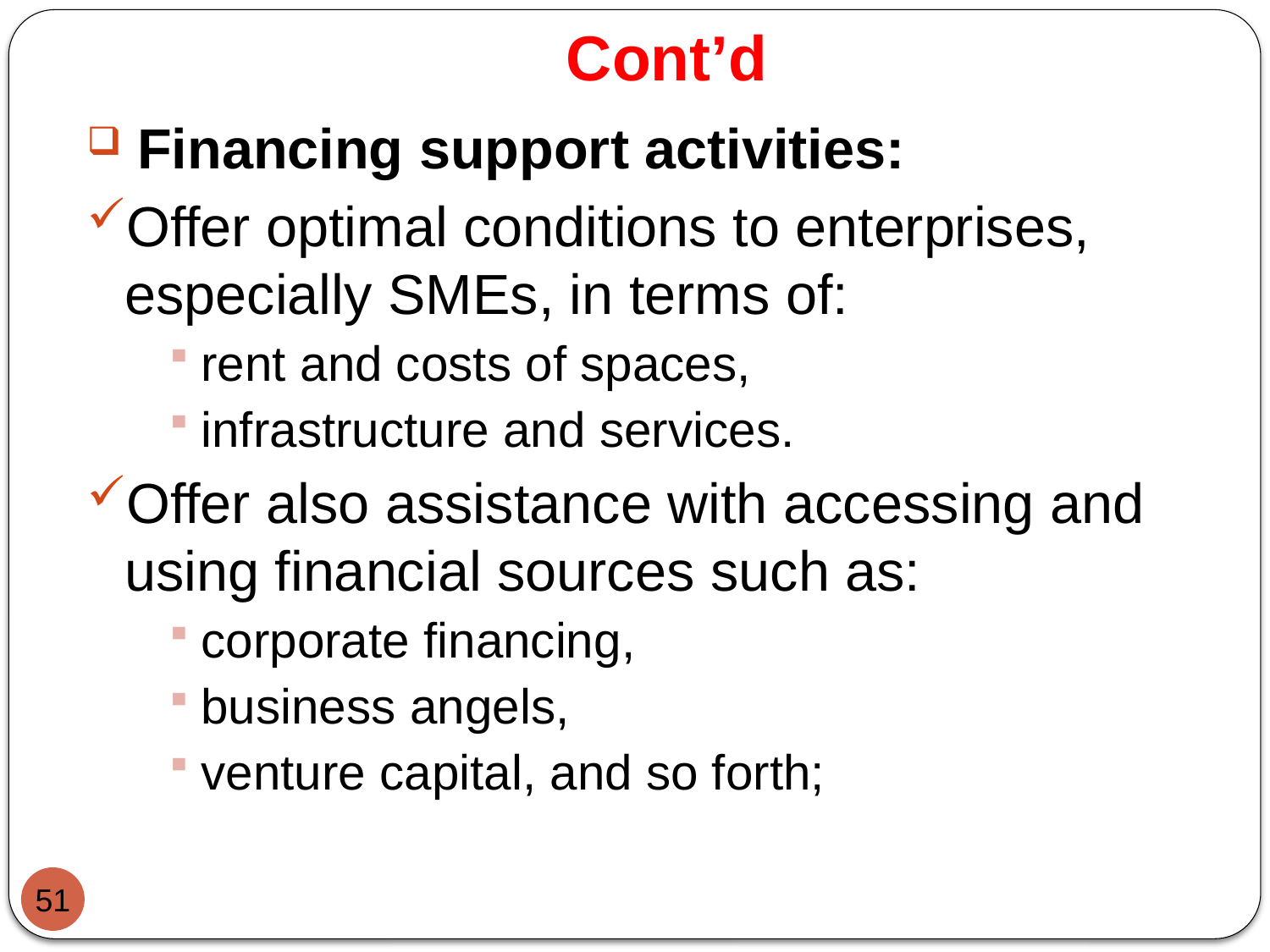

# Cont’d
 Financing support activities:
Offer optimal conditions to enterprises, especially SMEs, in terms of:
rent and costs of spaces,
infrastructure and services.
Offer also assistance with accessing and using financial sources such as:
corporate financing,
business angels,
venture capital, and so forth;

51